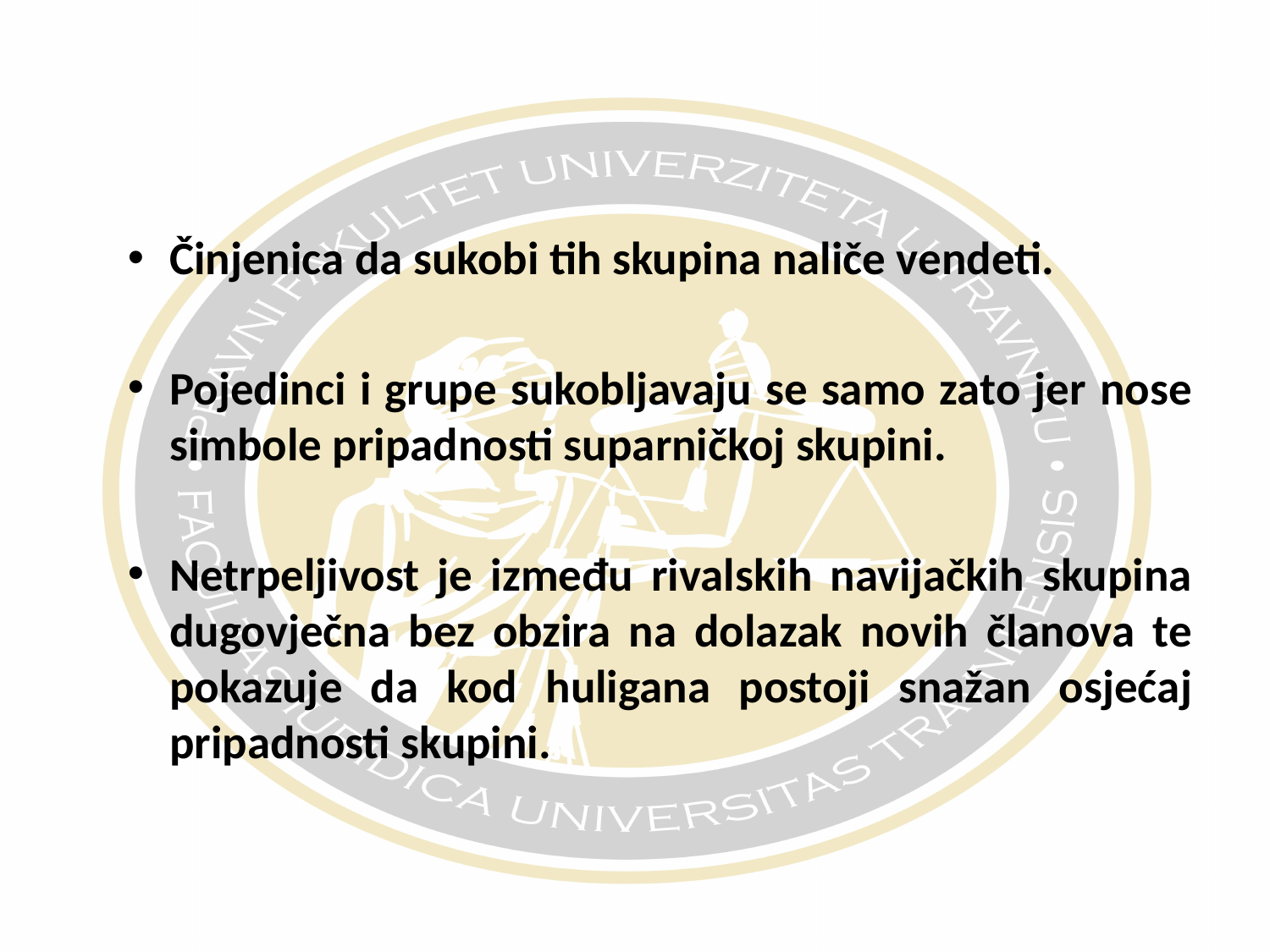

#
Činjenica da sukobi tih skupina naliče vendeti.

Pojedinci i grupe sukobljavaju se samo zato jer nose simbole pripadnosti suparničkoj skupini.

Netrpeljivost je između rivalskih navijačkih skupina dugovječna bez obzira na dolazak novih članova te pokazuje da kod huligana postoji snažan osjećaj pripadnosti skupini.